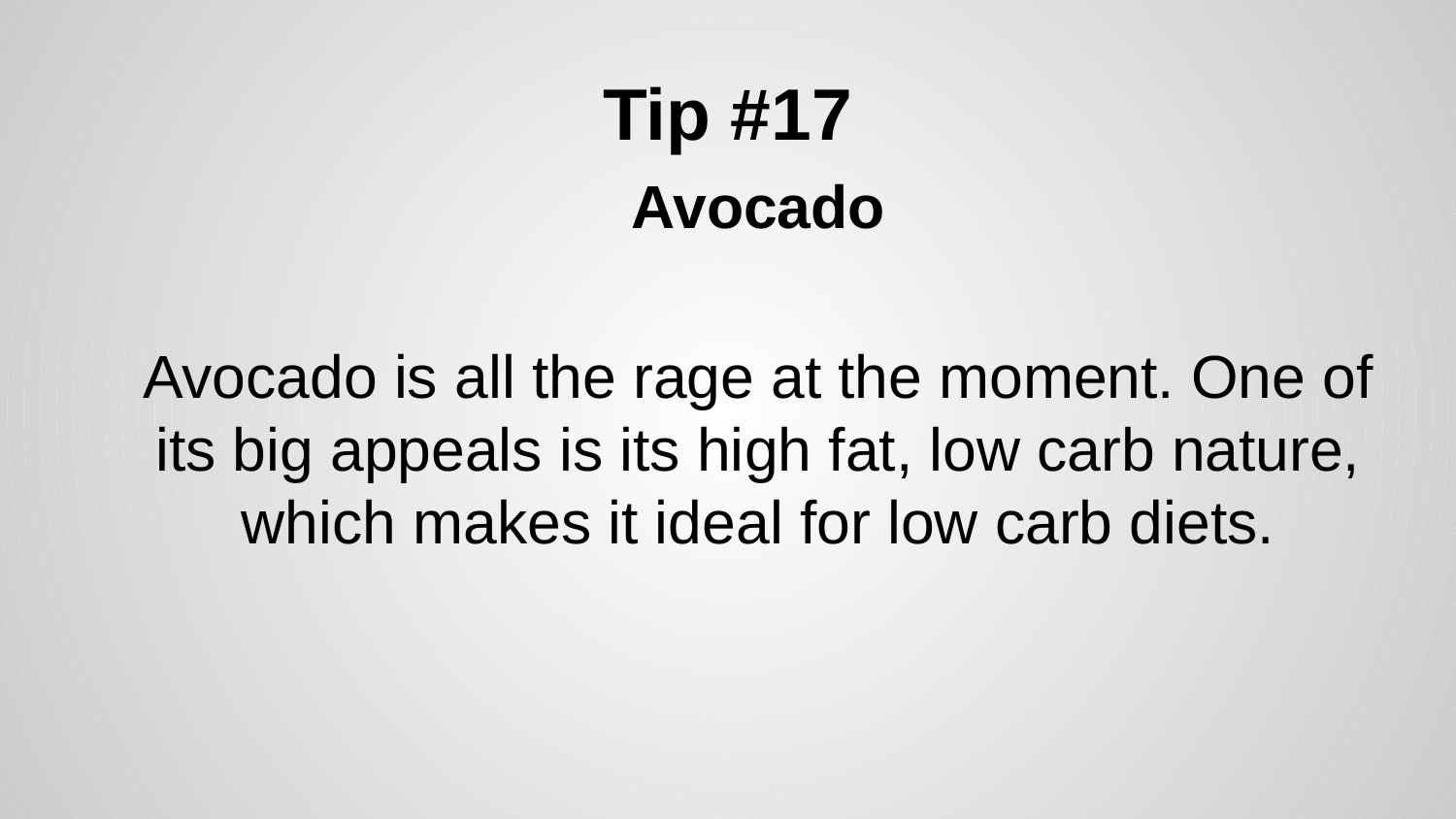

# Tip #17

Avocado

Avocado is all the rage at the moment. One of its big appeals is its high fat, low carb nature, which makes it ideal for low carb diets.